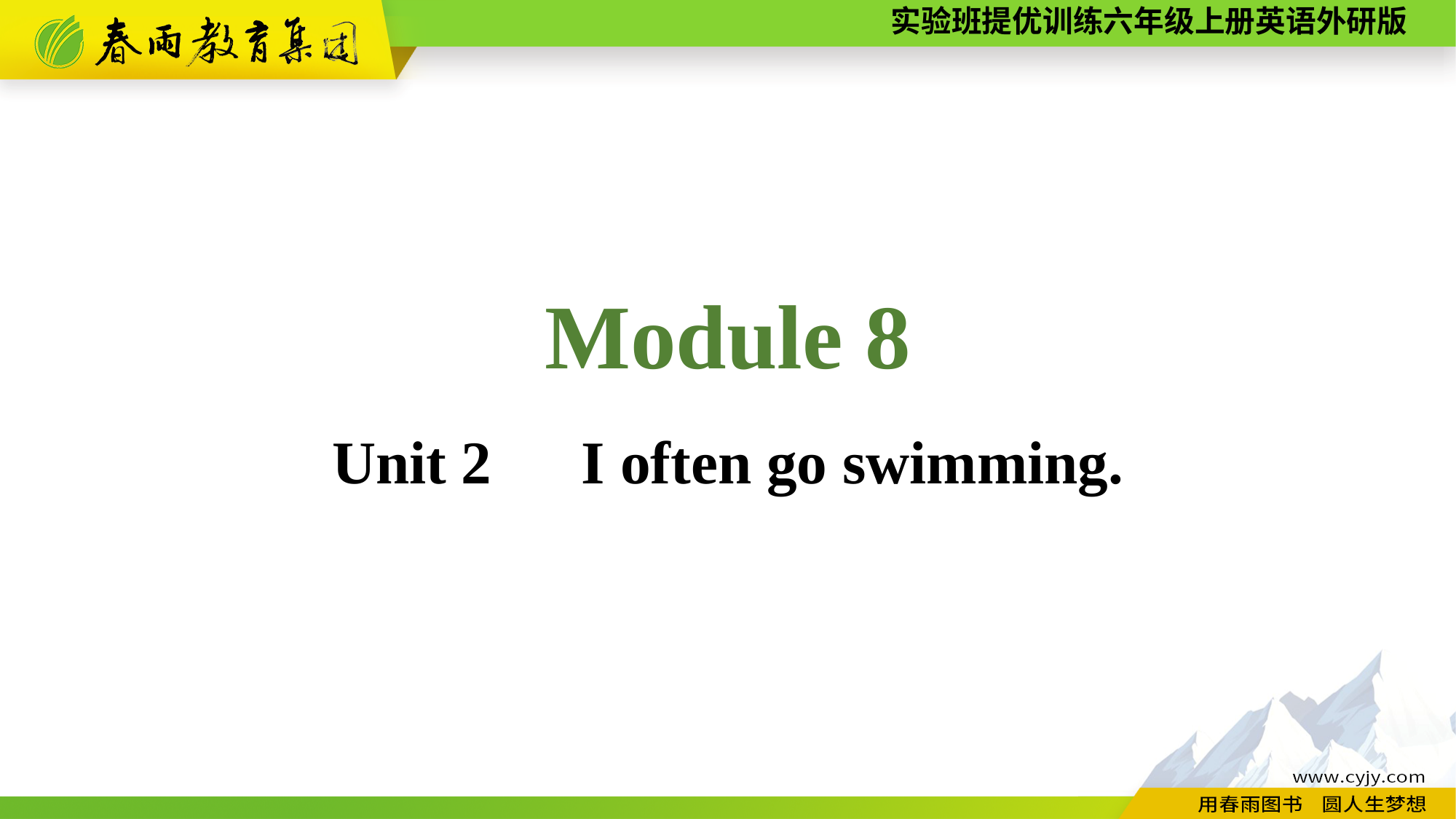

Module 8
Unit 2　I often go swimming.